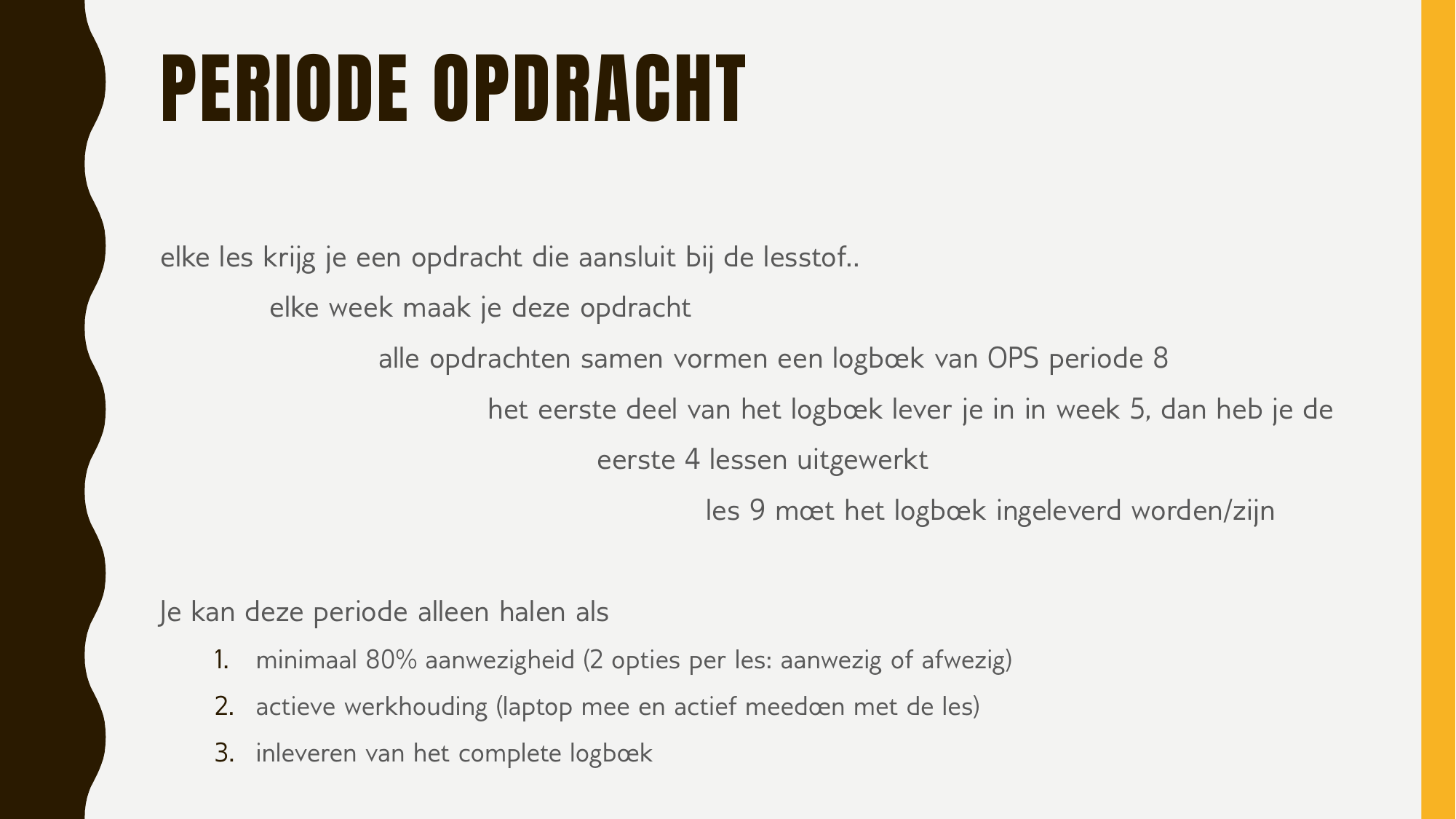

# Periode opdracht
elke les krijg je een opdracht die aansluit bij de lesstof..
	elke week maak je deze opdracht
		alle opdrachten samen vormen een logboek van OPS periode 8
			het eerste deel van het logboek lever je in in week 5, dan heb je de
				eerste 4 lessen uitgewerkt
					les 9 moet het logboek ingeleverd worden/zijn

Je kan deze periode alleen halen als
minimaal 80% aanwezigheid (2 opties per les: aanwezig of afwezig)
actieve werkhouding (laptop mee en actief meedoen met de les)
inleveren van het complete logboek